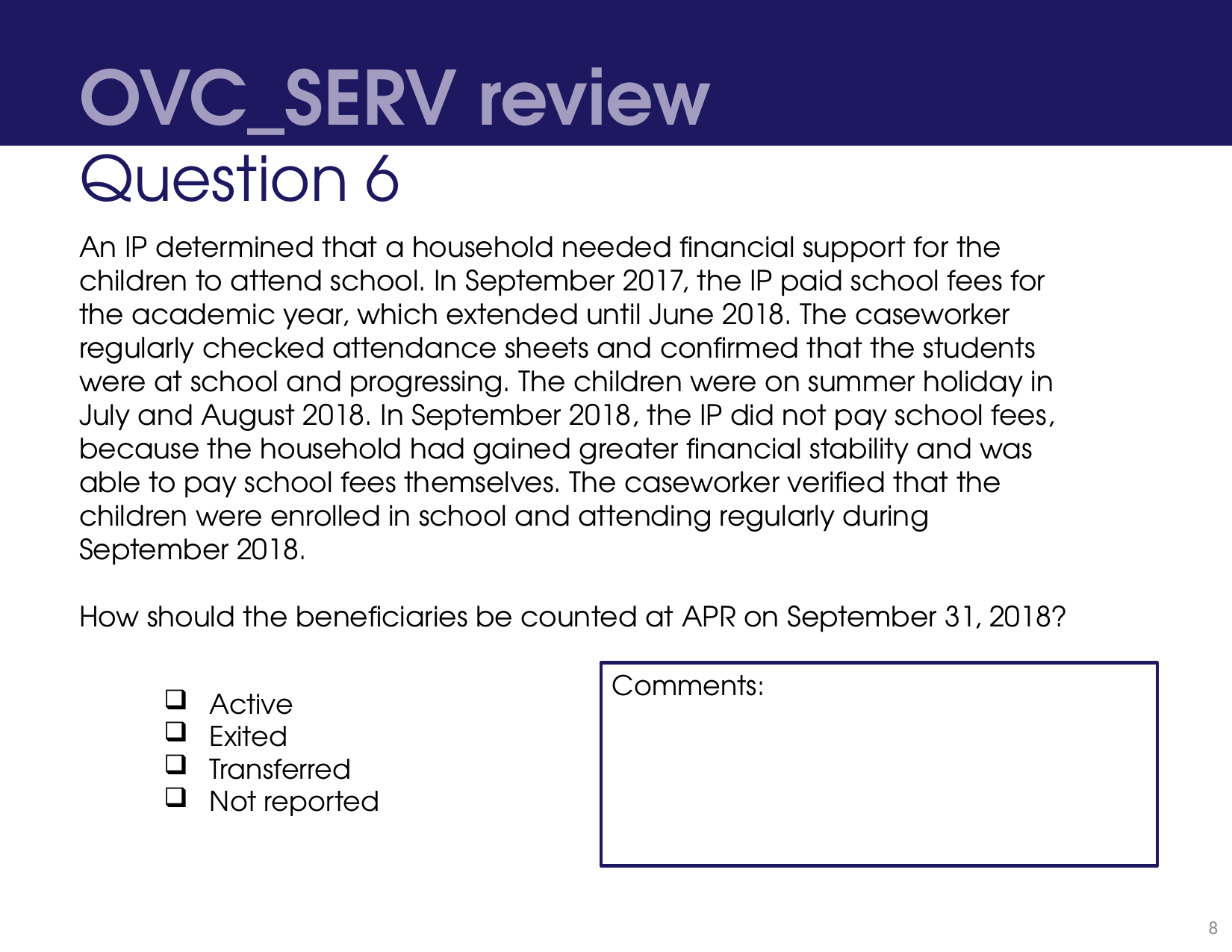

# OVC_SERV review
Question 6
An IP determined that a household needed financial support for the children to attend school. In September 2017, the IP paid school fees for the academic year, which extended until June 2018. The caseworker regularly checked attendance sheets and confirmed that the students were at school and progressing. The children were on summer holiday in July and August 2018. In September 2018, the IP did not pay school fees, because the household had gained greater financial stability and was able to pay school fees themselves. The caseworker verified that the children were enrolled in school and attending regularly during September 2018.

How should the beneficiaries be counted at APR on September 31, 2018?

Active
Exited
Transferred
Not reported

Comments:
8